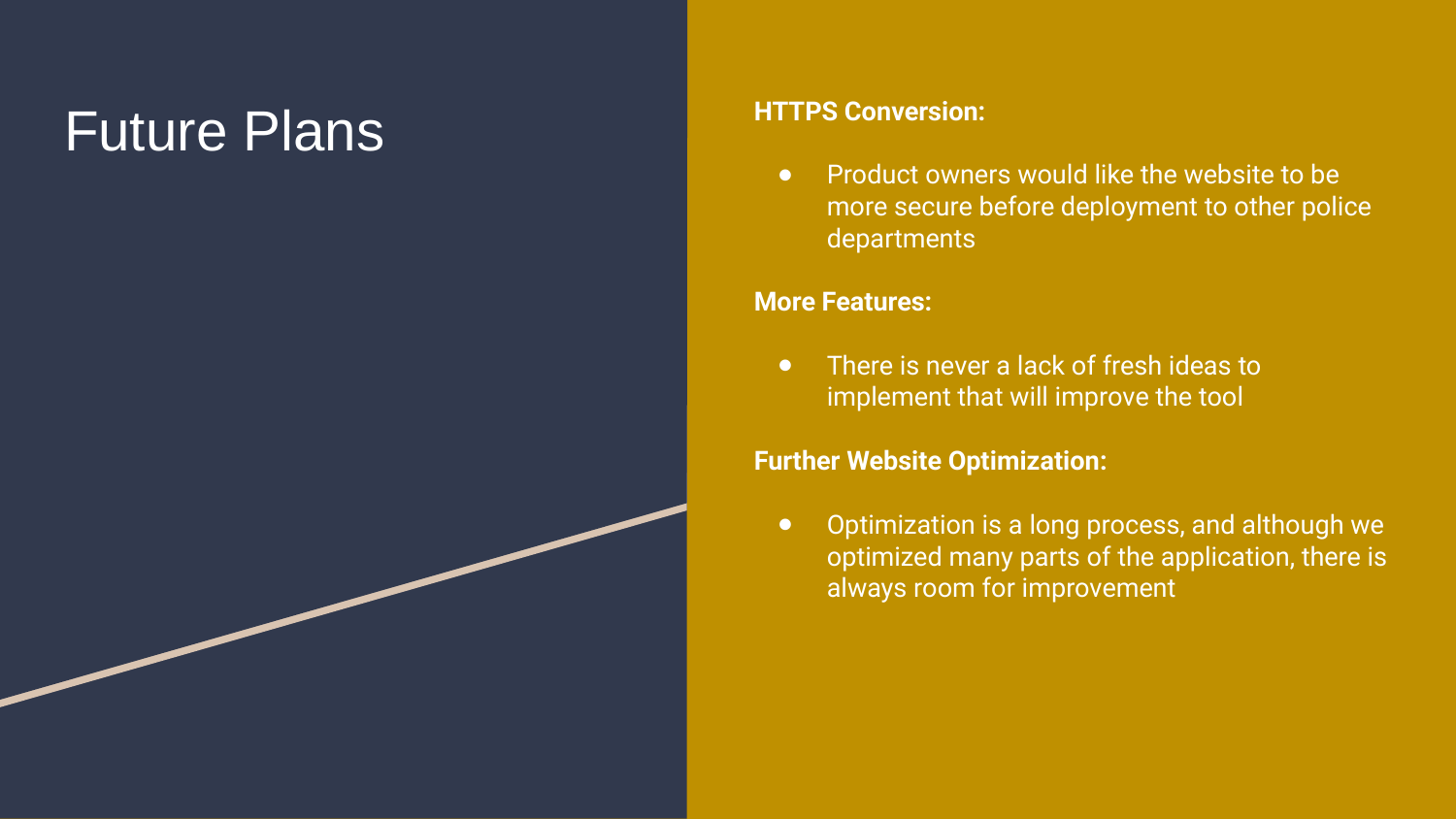

# Future Plans
HTTPS Conversion:
Product owners would like the website to be more secure before deployment to other police departments
More Features:
There is never a lack of fresh ideas to implement that will improve the tool
Further Website Optimization:
Optimization is a long process, and although we optimized many parts of the application, there is always room for improvement